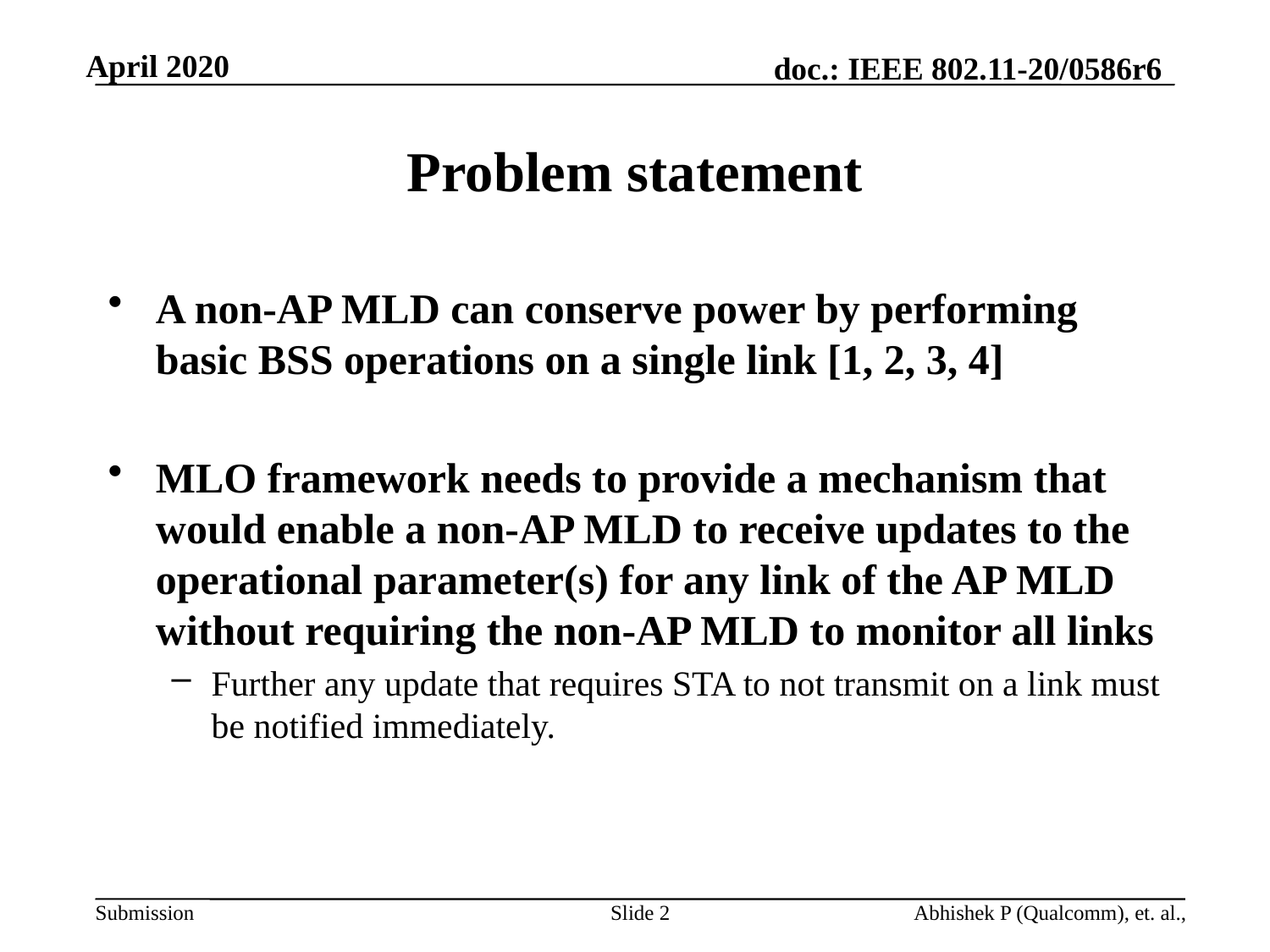

# Problem statement
A non-AP MLD can conserve power by performing basic BSS operations on a single link [1, 2, 3, 4]

MLO framework needs to provide a mechanism that would enable a non-AP MLD to receive updates to the operational parameter(s) for any link of the AP MLD without requiring the non-AP MLD to monitor all links
Further any update that requires STA to not transmit on a link must be notified immediately.
Slide 2
Abhishek P (Qualcomm), et. al.,